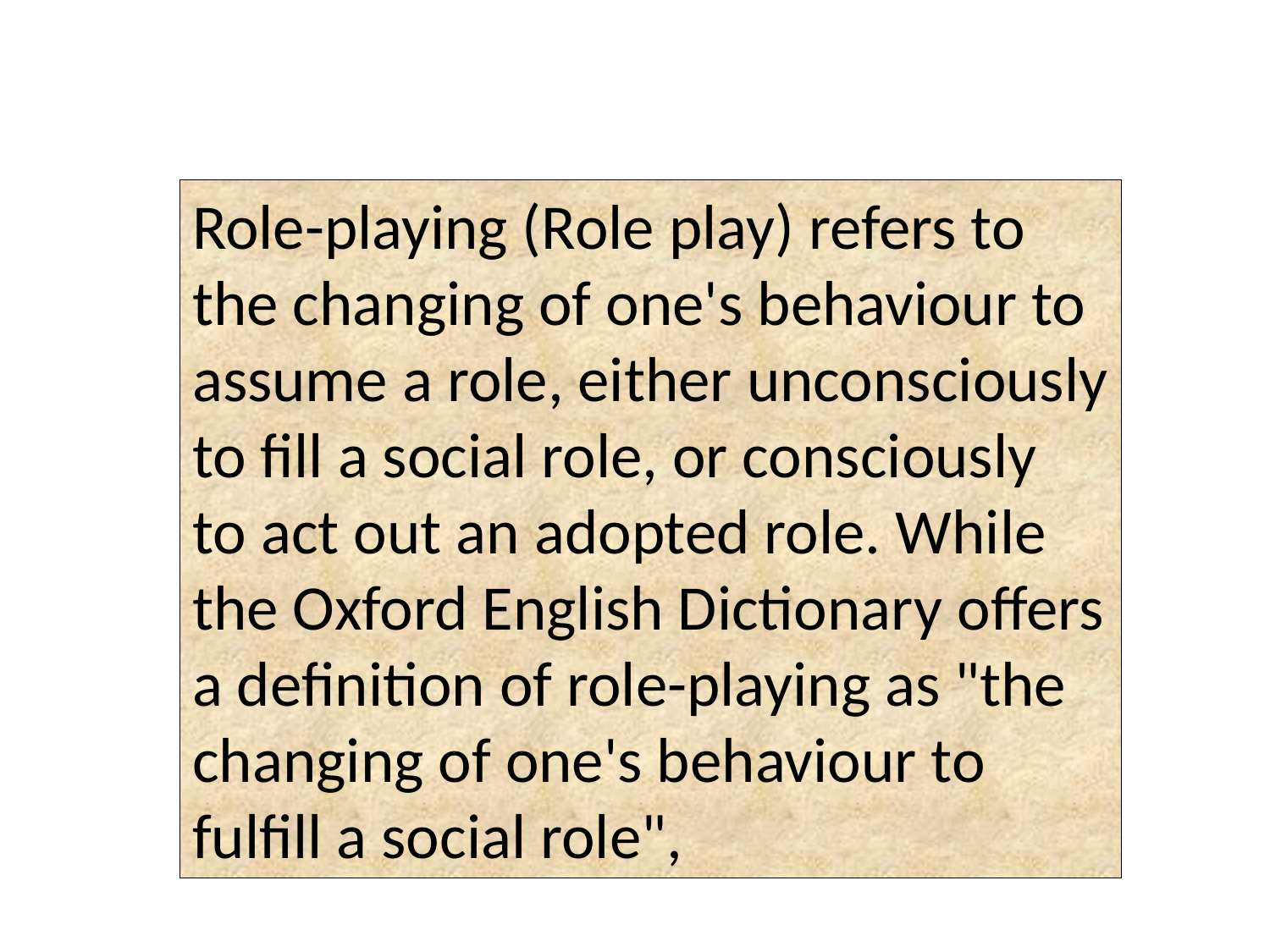

Role-playing (Role play) refers to the changing of one's behaviour to assume a role, either unconsciously to fill a social role, or consciously to act out an adopted role. While the Oxford English Dictionary offers a definition of role-playing as "the changing of one's behaviour to fulfill a social role",